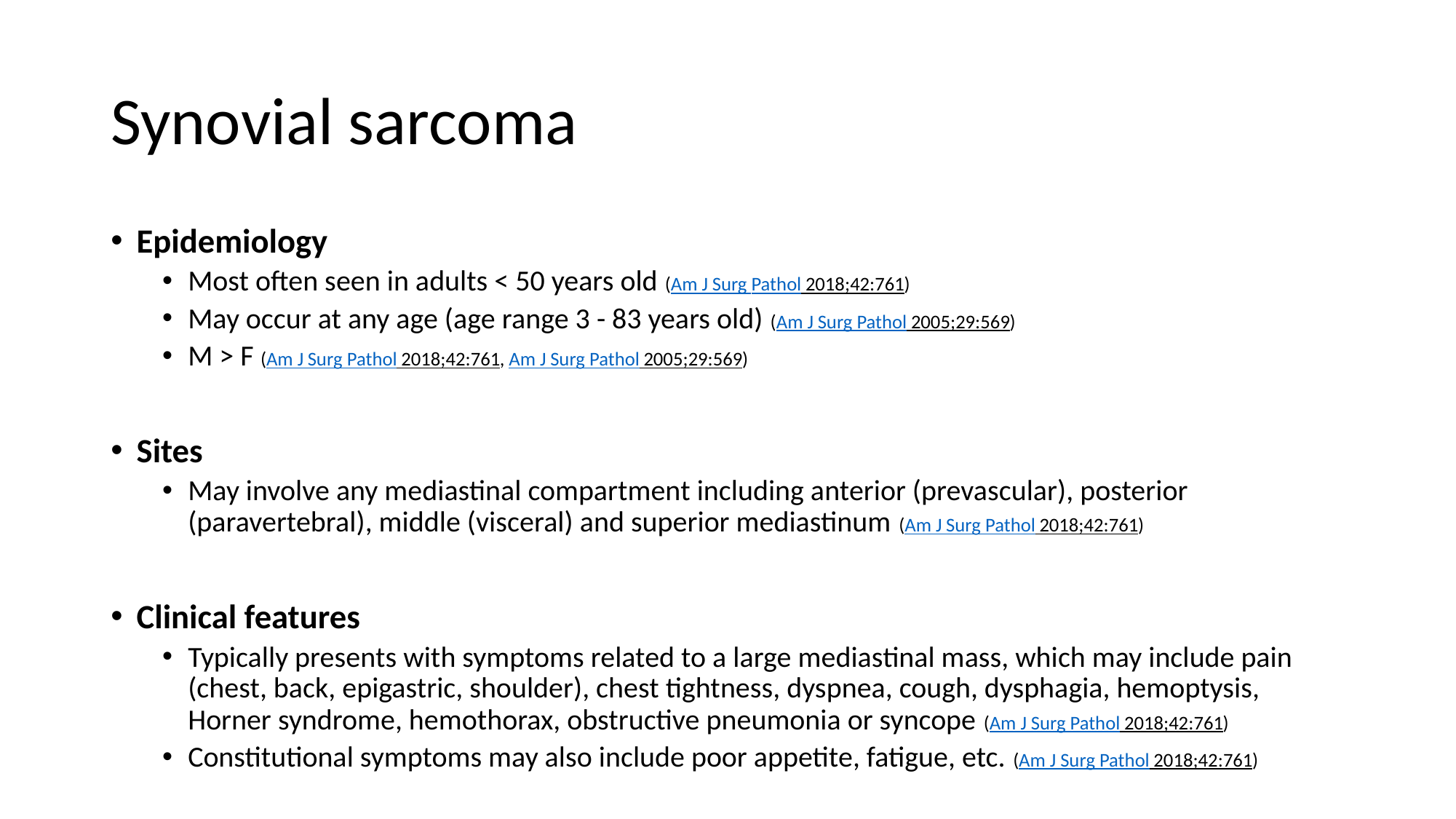

# Synovial sarcoma
Epidemiology
Most often seen in adults < 50 years old (Am J Surg Pathol 2018;42:761)
May occur at any age (age range 3 - 83 years old) (Am J Surg Pathol 2005;29:569)
M > F (Am J Surg Pathol 2018;42:761, Am J Surg Pathol 2005;29:569)

Sites
May involve any mediastinal compartment including anterior (prevascular), posterior (paravertebral), middle (visceral) and superior mediastinum (Am J Surg Pathol 2018;42:761)

Clinical features
Typically presents with symptoms related to a large mediastinal mass, which may include pain (chest, back, epigastric, shoulder), chest tightness, dyspnea, cough, dysphagia, hemoptysis, Horner syndrome, hemothorax, obstructive pneumonia or syncope (Am J Surg Pathol 2018;42:761)
Constitutional symptoms may also include poor appetite, fatigue, etc. (Am J Surg Pathol 2018;42:761)